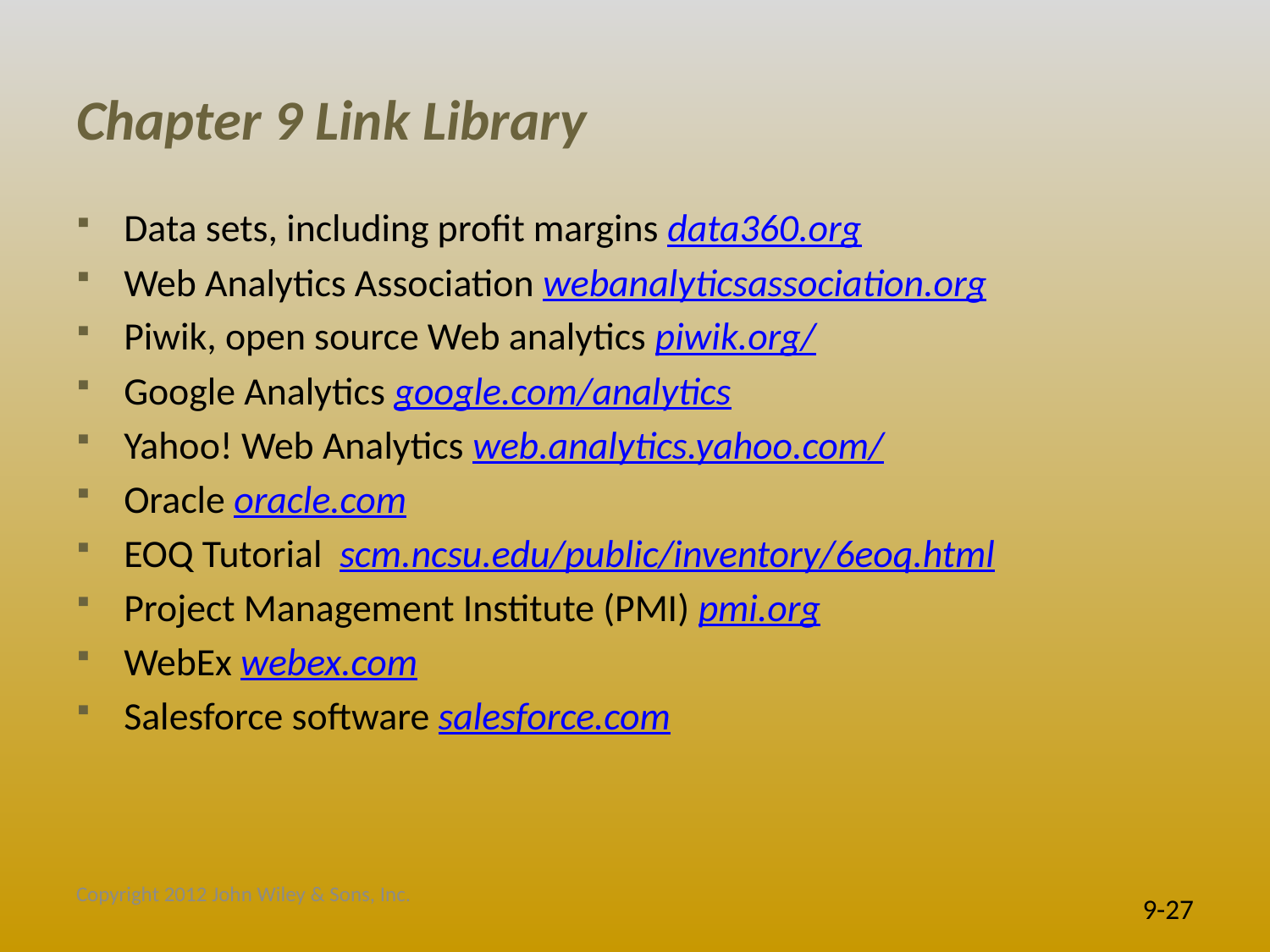

# Chapter 9 Link Library
Data sets, including profit margins data360.org
Web Analytics Association webanalyticsassociation.org
Piwik, open source Web analytics piwik.org/
Google Analytics google.com/analytics
Yahoo! Web Analytics web.analytics.yahoo.com/
Oracle oracle.com
EOQ Tutorial  scm.ncsu.edu/public/inventory/6eoq.html
Project Management Institute (PMI) pmi.org
WebEx webex.com
Salesforce software salesforce.com

Copyright 2012 John Wiley & Sons, Inc.
9-27